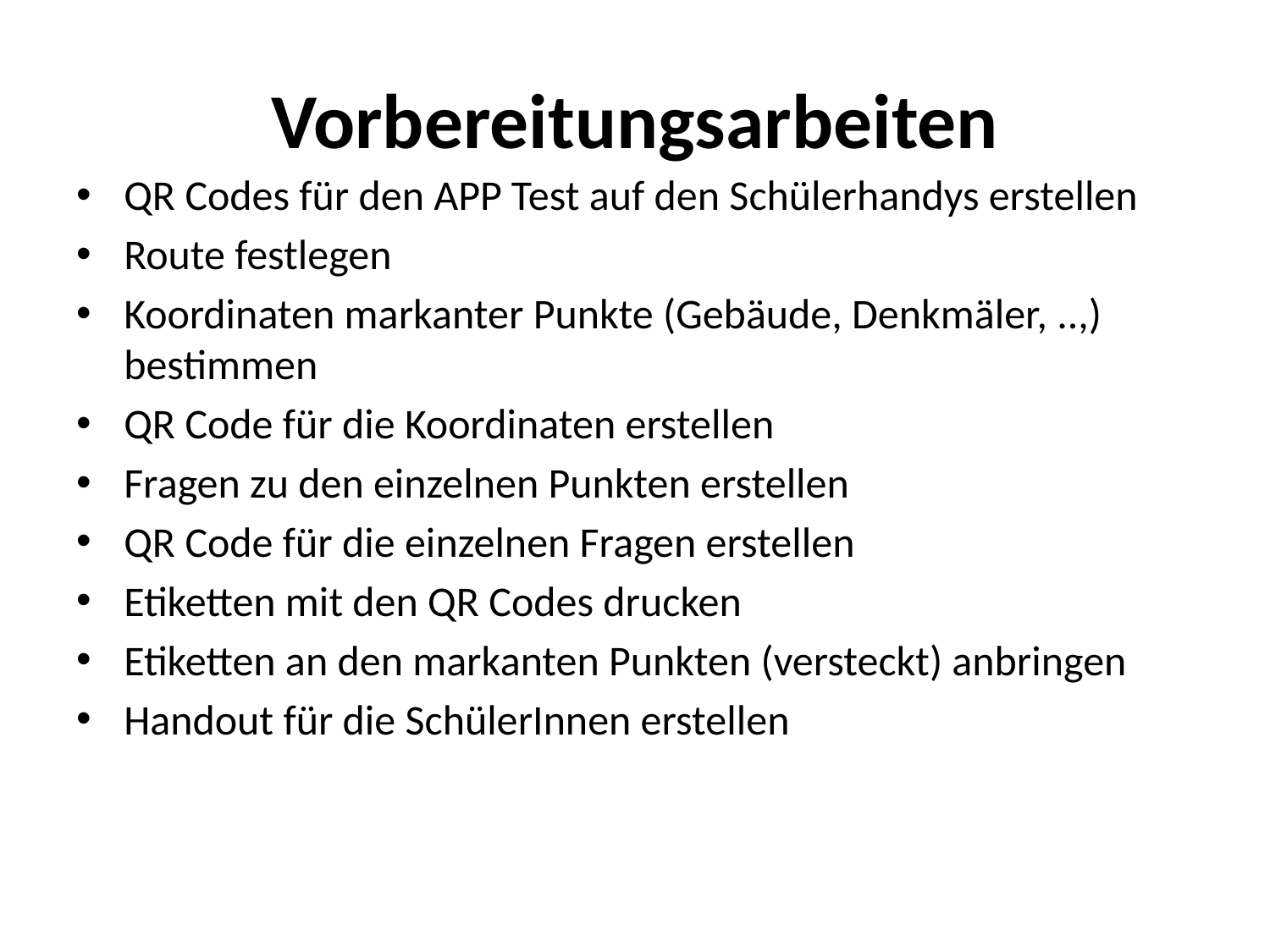

# Vorbereitungsarbeiten
QR Codes für den APP Test auf den Schülerhandys erstellen
Route festlegen
Koordinaten markanter Punkte (Gebäude, Denkmäler, ..,) bestimmen
QR Code für die Koordinaten erstellen
Fragen zu den einzelnen Punkten erstellen
QR Code für die einzelnen Fragen erstellen
Etiketten mit den QR Codes drucken
Etiketten an den markanten Punkten (versteckt) anbringen
Handout für die SchülerInnen erstellen